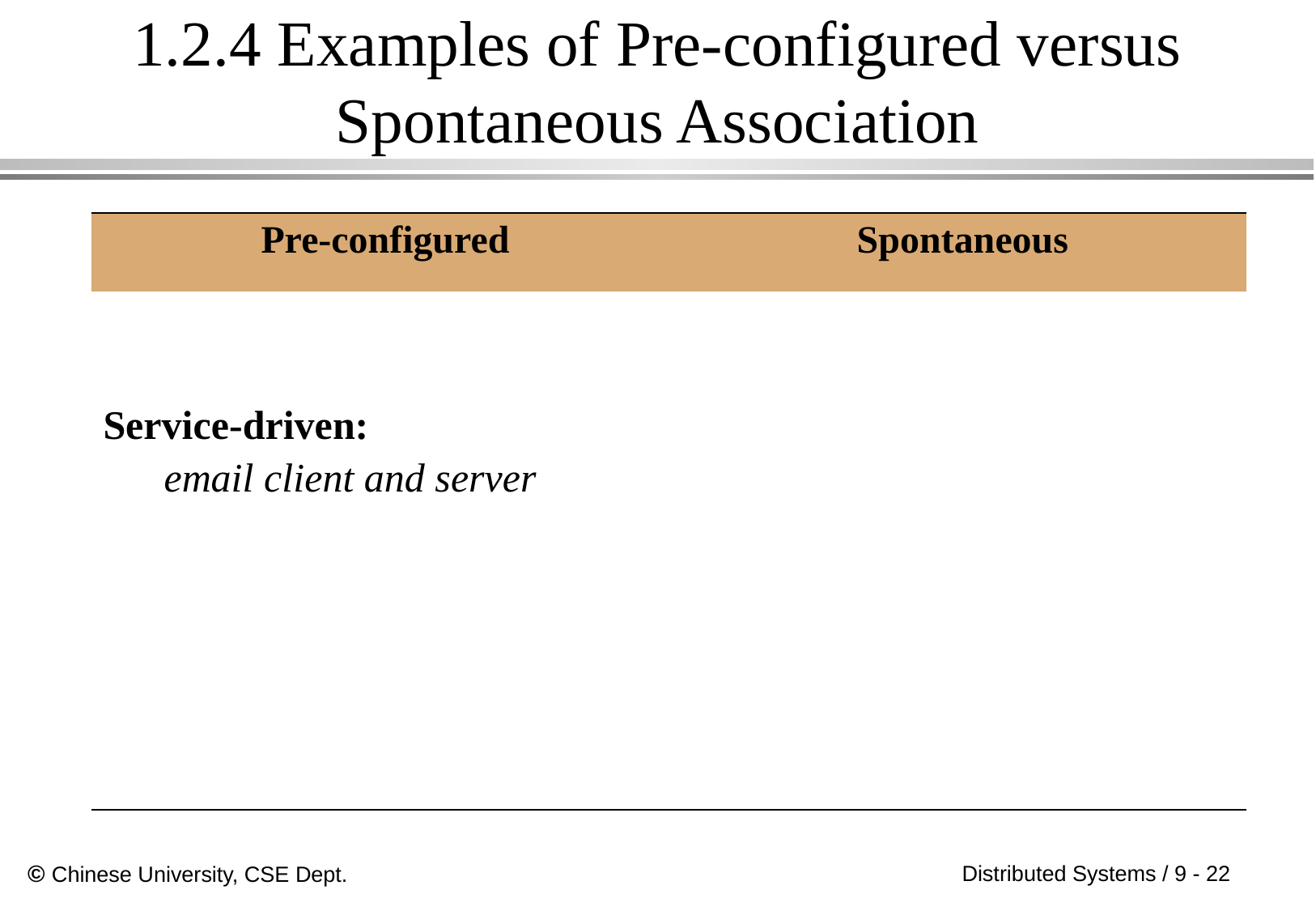

# 1.2.4 Examples of Pre-configured versus Spontaneous Association
| Pre-configured | Spontaneous |
| --- | --- |
| Service-driven: email client and server | Human-driven: web browser and web servers Data-driven: P2P file-sharing applications Physically-driven: mobile and ubiquitous systems |